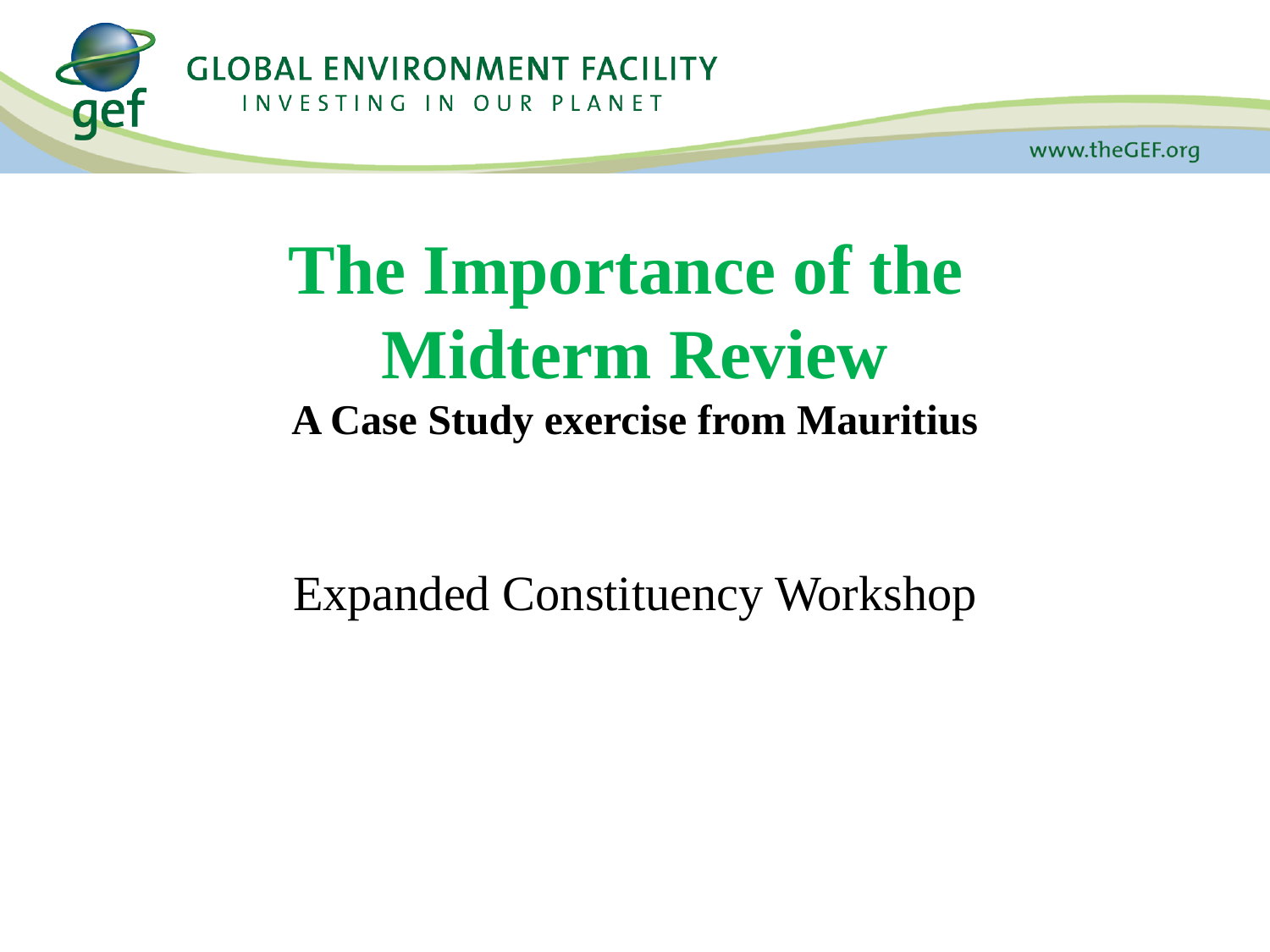

# The Importance of the Midterm Review A Case Study exercise from Mauritius

Expanded Constituency Workshop